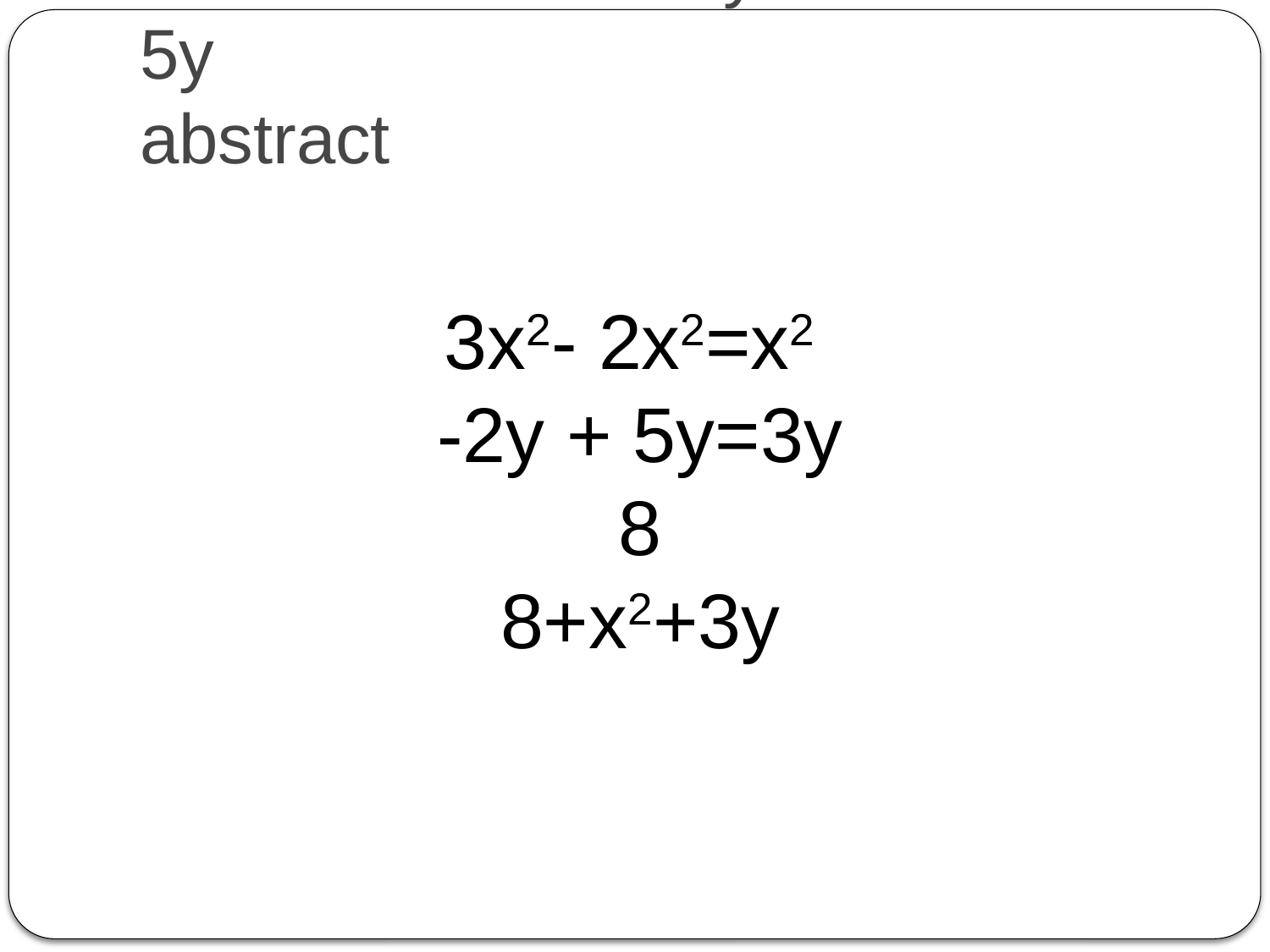

# Basic Mat:  3x2 – 2y + 8 – 2x2 + 5y abstract
3x2- 2x2=x2
-2y + 5y=3y
8
8+x2+3y